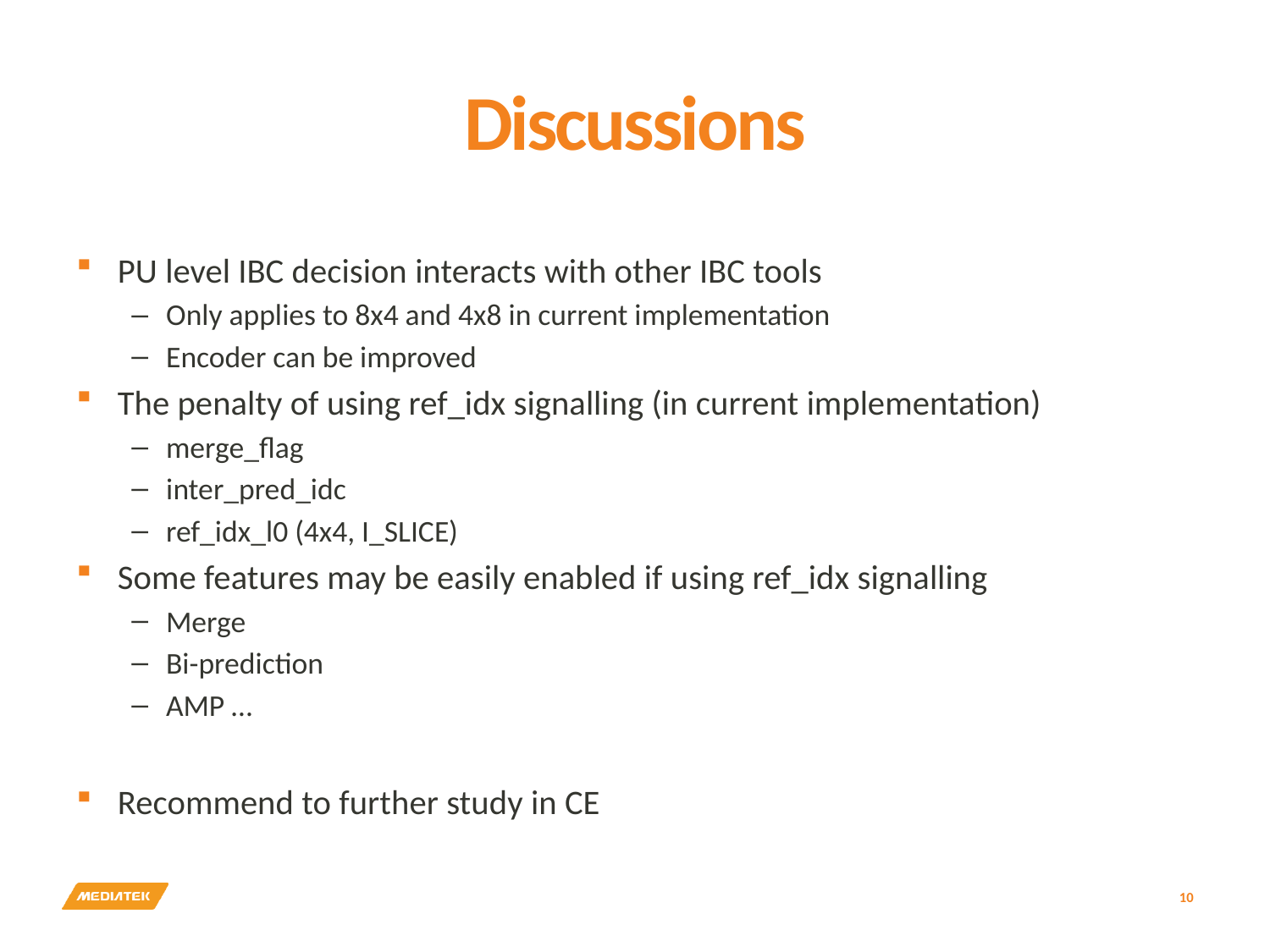

# Discussions
PU level IBC decision interacts with other IBC tools
Only applies to 8x4 and 4x8 in current implementation
Encoder can be improved
The penalty of using ref_idx signalling (in current implementation)
merge_flag
inter_pred_idc
ref_idx_l0 (4x4, I_SLICE)
Some features may be easily enabled if using ref_idx signalling
Merge
Bi-prediction
AMP …

Recommend to further study in CE
10